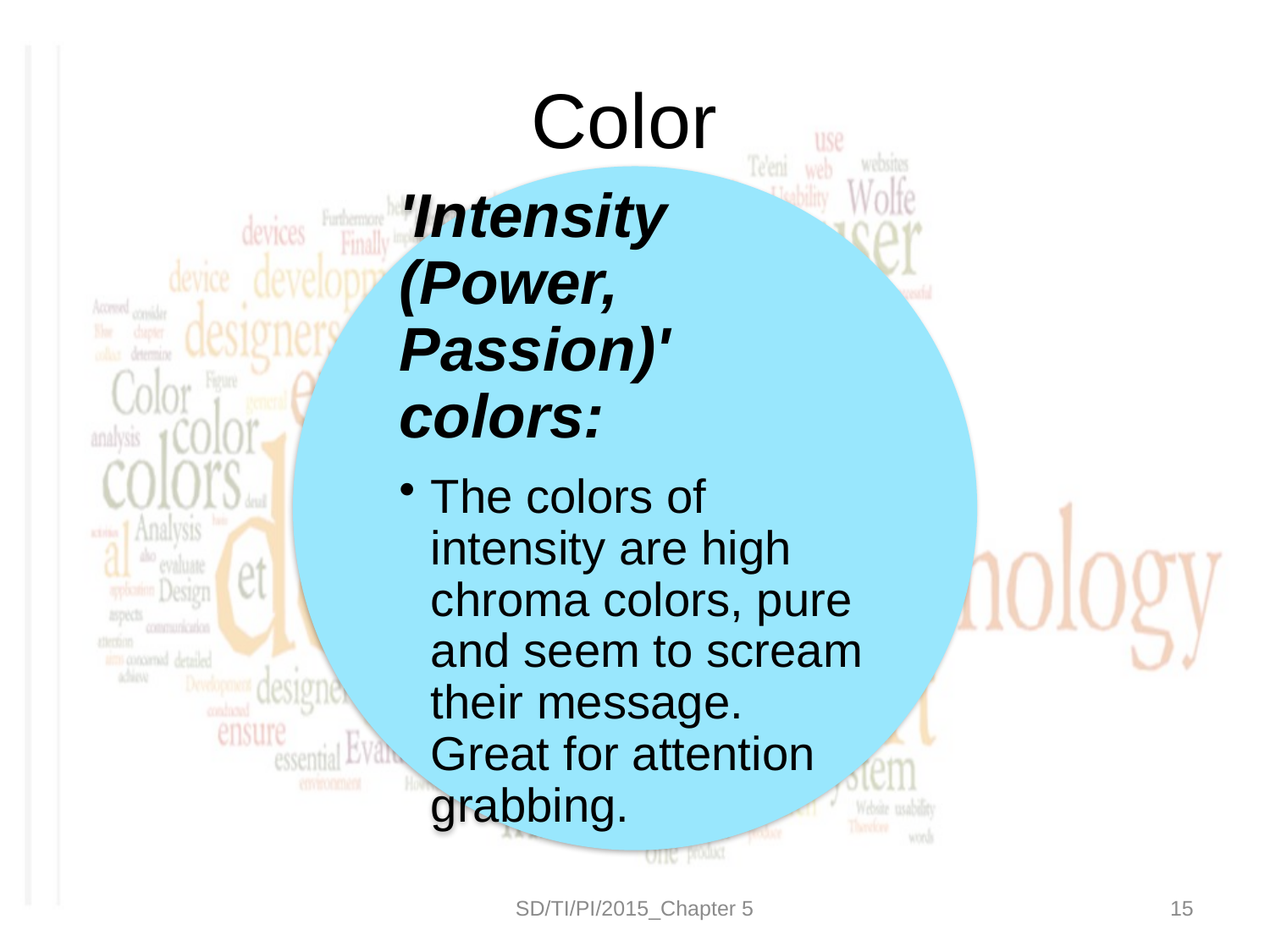

# Color
'Intensity (Power, Passion)' colors:
The colors of intensity are high chroma colors, pure and seem to scream their message. Great for attention grabbing.
SD/TI/PI/2015_Chapter 5
15